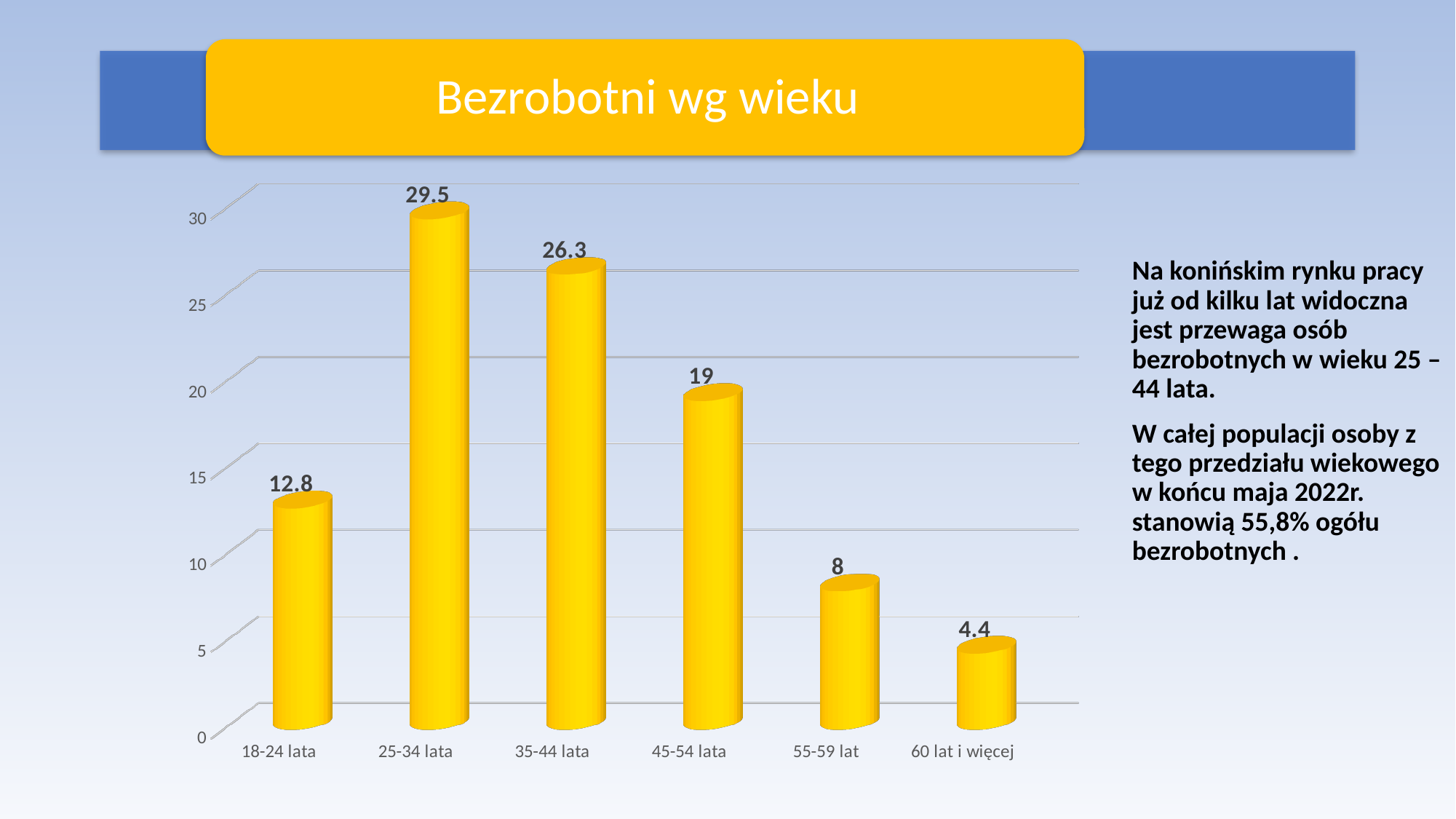

Bezrobotni wg wieku

[unsupported chart]

Na konińskim rynku pracy już od kilku lat widoczna jest przewaga osób bezrobotnych w wieku 25 – 44 lata.
W całej populacji osoby z tego przedziału wiekowego w końcu maja 2022r. stanowią 55,8% ogółu bezrobotnych .